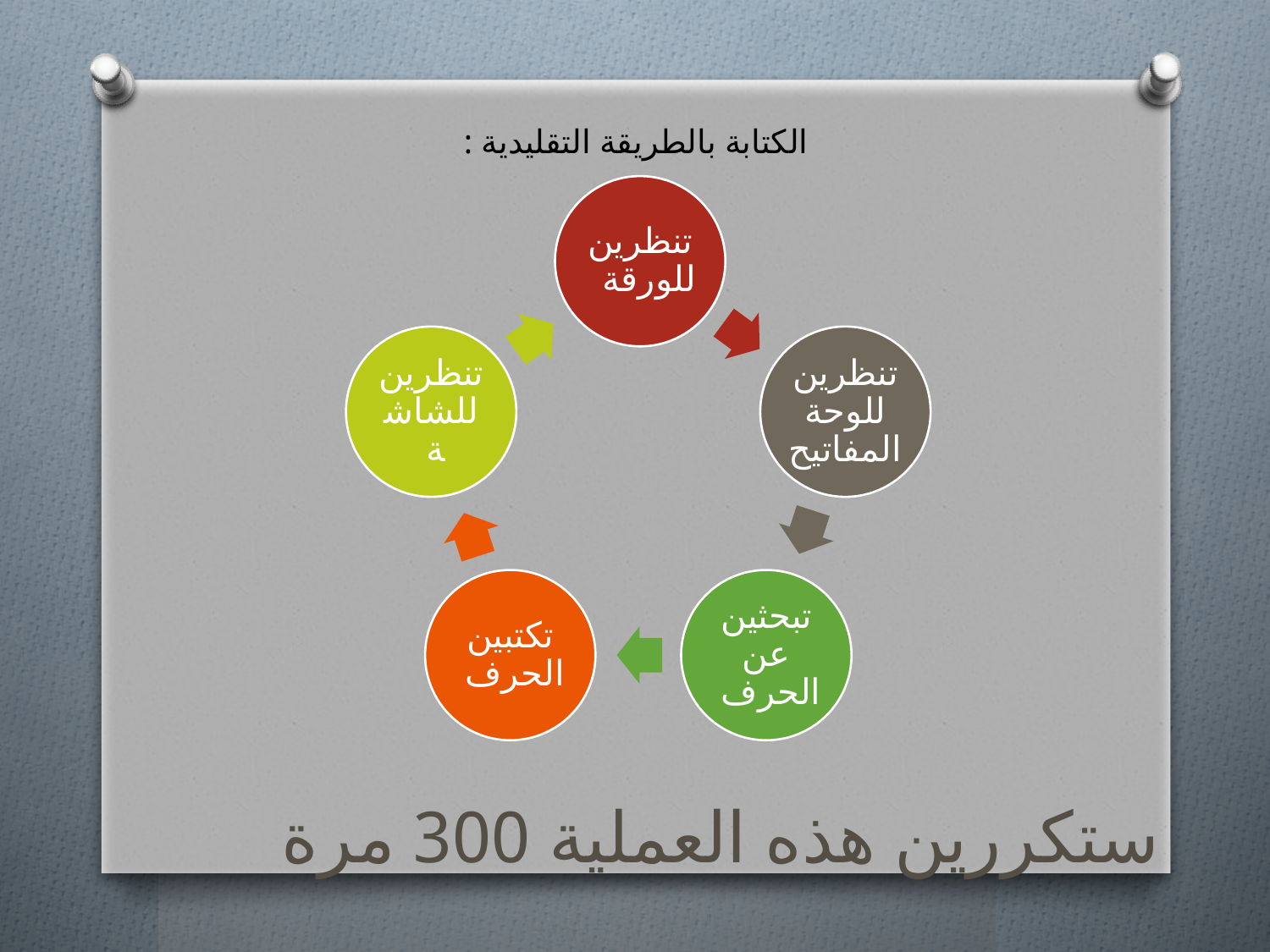

# الكتابة بالطريقة التقليدية :
تنظرين للورقة

تنظرين للوحة المفاتيح

تبحثين عن الحرف

تكتبين الحرف

تنظرين للشاشة

ستكررين هذه العملية 300 مرة